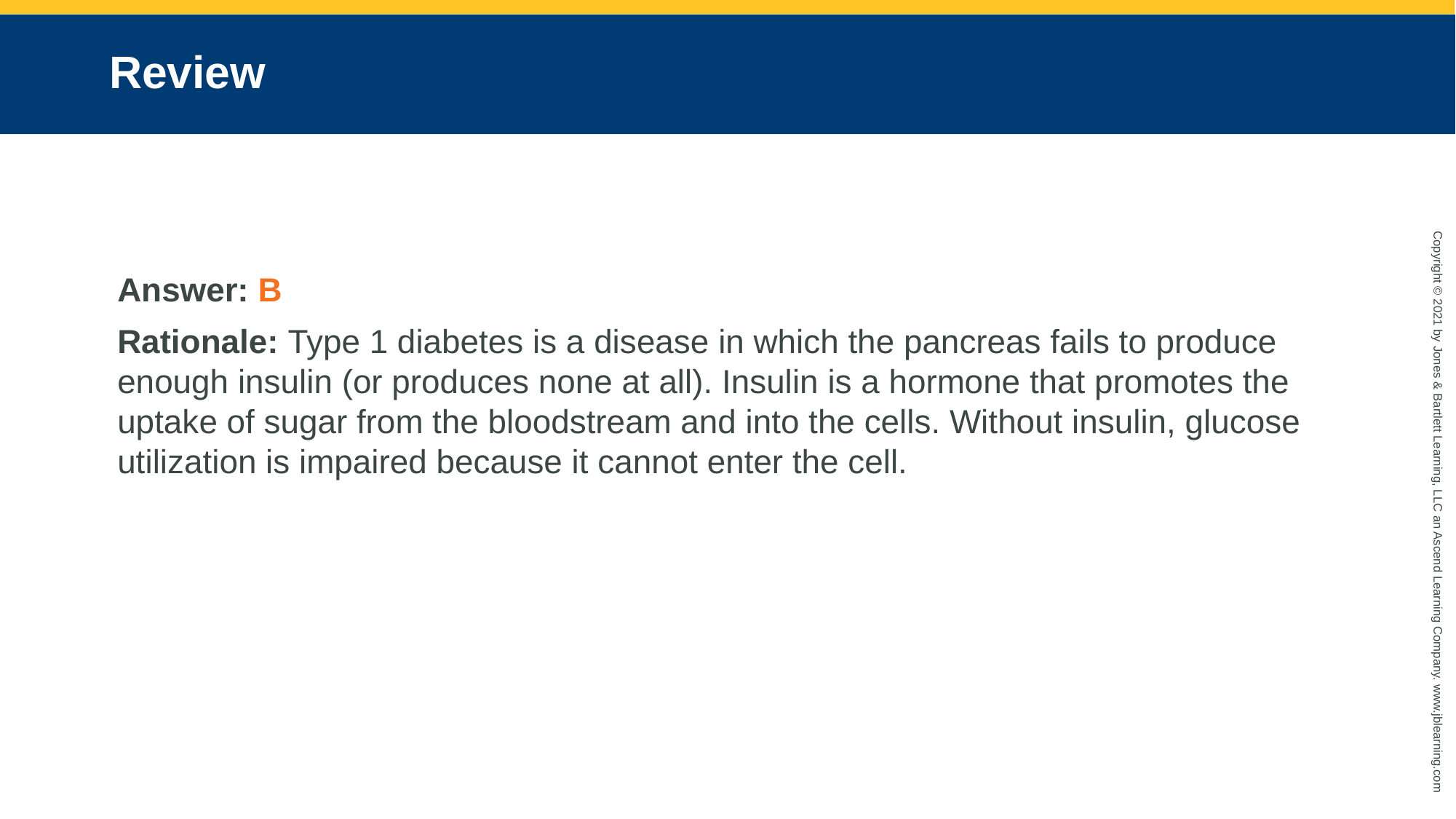

# Review
Answer: B
Rationale: Type 1 diabetes is a disease in which the pancreas fails to produce enough insulin (or produces none at all). Insulin is a hormone that promotes the uptake of sugar from the bloodstream and into the cells. Without insulin, glucose utilization is impaired because it cannot enter the cell.